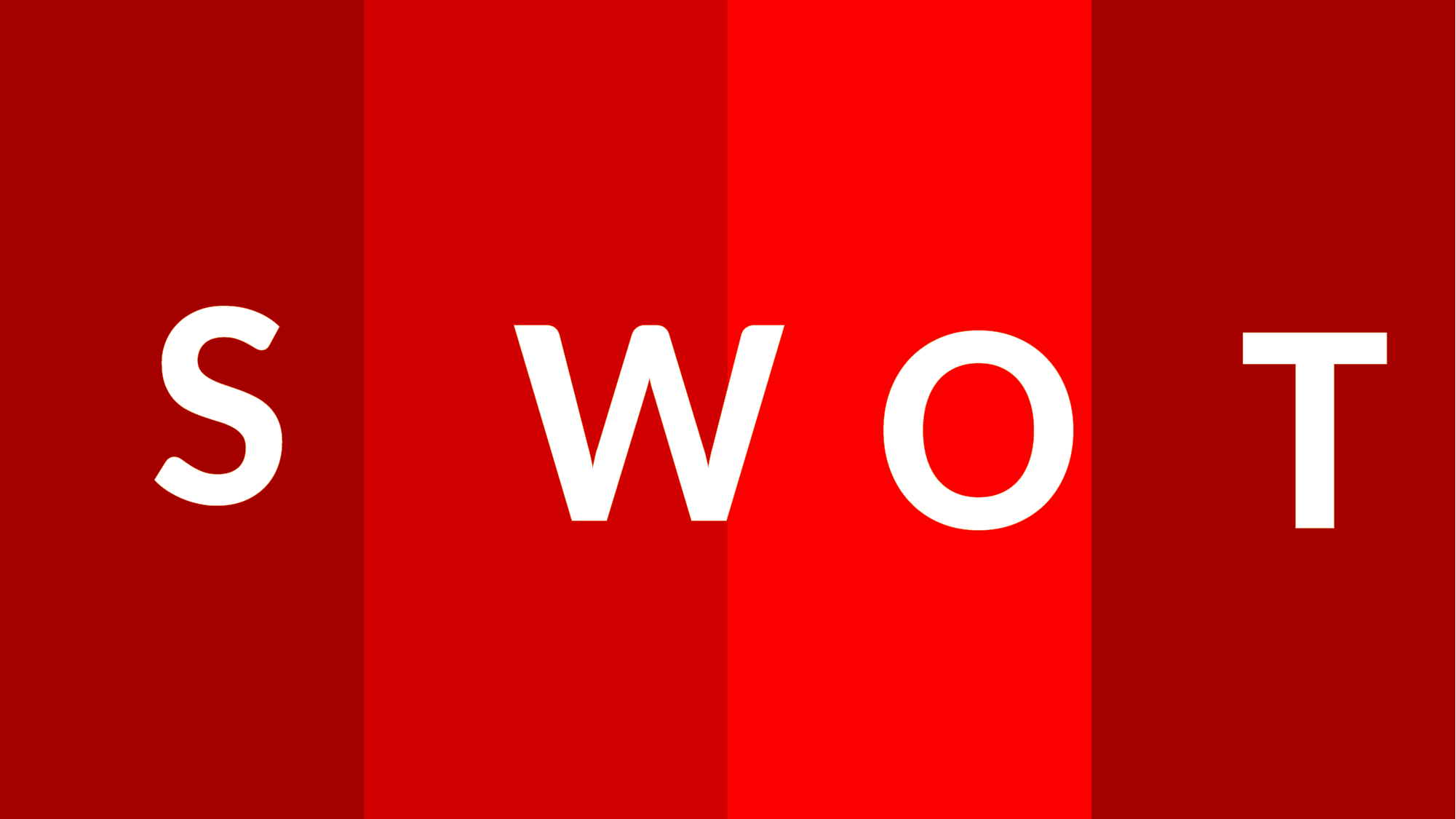

Puncte tari (S)
Puncte slabe (W)
Oportunități (O)
Amenințări (T)
S
W
O
T
îmi place să învăț, să aflu lucruri noi pe care le pot folosi în diferite situații
realizez faptul că atunci când învăț trebuie să mă concentrez pe învățat pentru a nu-mi pierde timpul; acesta trebui valorificat și nu răsfirat
am încrederea de sine destul de scăzută, câteodată consider că informațiile deținute nu sunt îndeajuns pentru a-mi impune punctul de vedere referitor la topic
mă mobilizez destul de greu, deoarece creierul îmi transmite că ar trebui să amân învățarea
mediu optim (camera în care învăț e aerisită, e multă lumină naturală, temperatura spre scăzută, e liniște)
intervalul oportun de învățare este de la trezire spre prânz
scăderea notelor la disciplinele la care nu am învățat, implicit a mediei generale
pierderea bursei
carențele repetate în învățare pot duce la eșec școlar